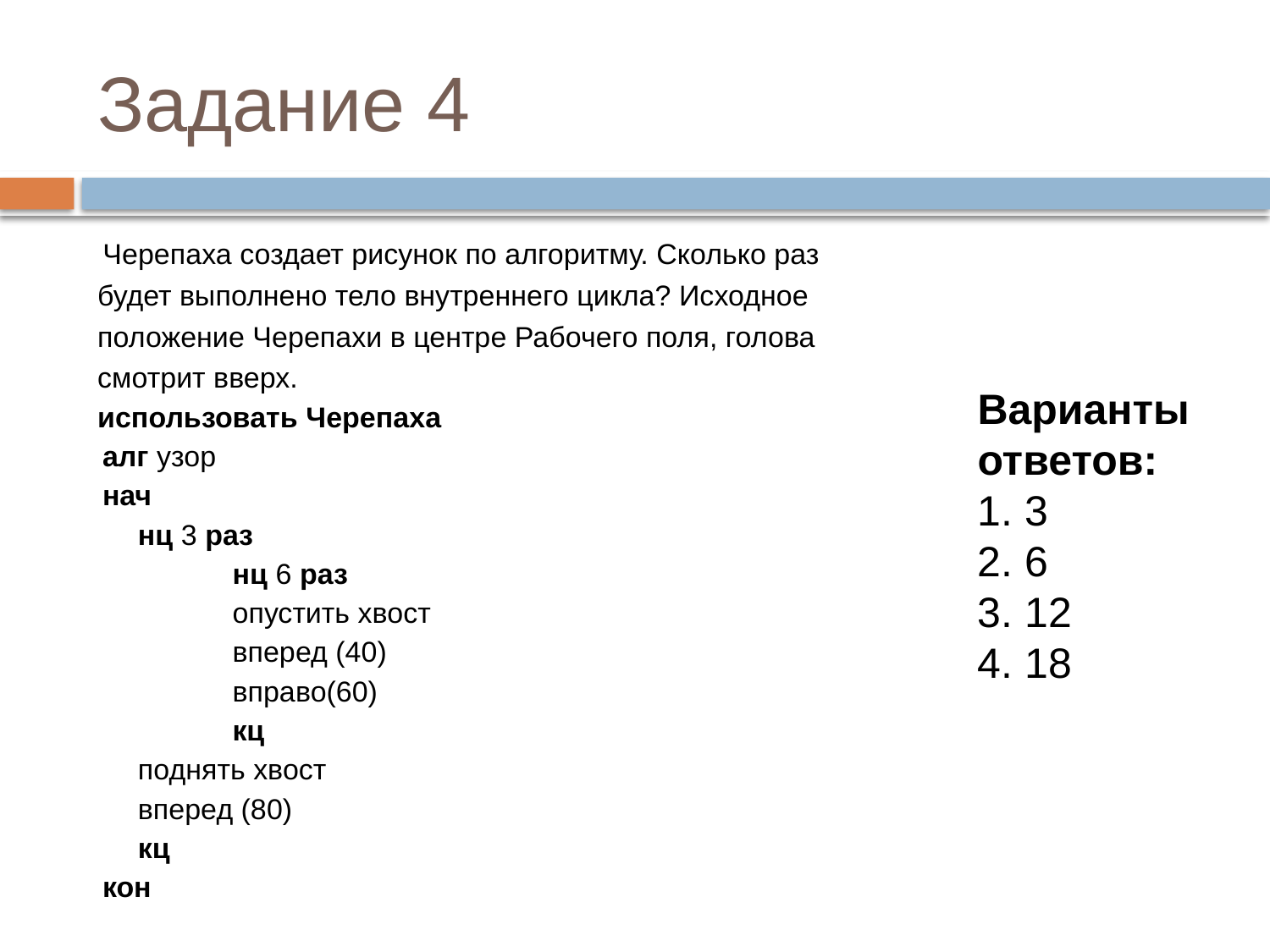

# Задание 4
Черепаха создает рисунок по алгоритму. Сколько раз будет выполнено тело внутреннего цикла? Исходное положение Черепахи в центре Рабочего поля, голова смотрит вверх.
использовать Черепаха
алг узор
нач
нц 3 раз
нц 6 раз
опустить хвост
вперед (40)
вправо(60)
кц
поднять хвост
вперед (80)
кц
кон

Варианты ответов:
3
6
12
18